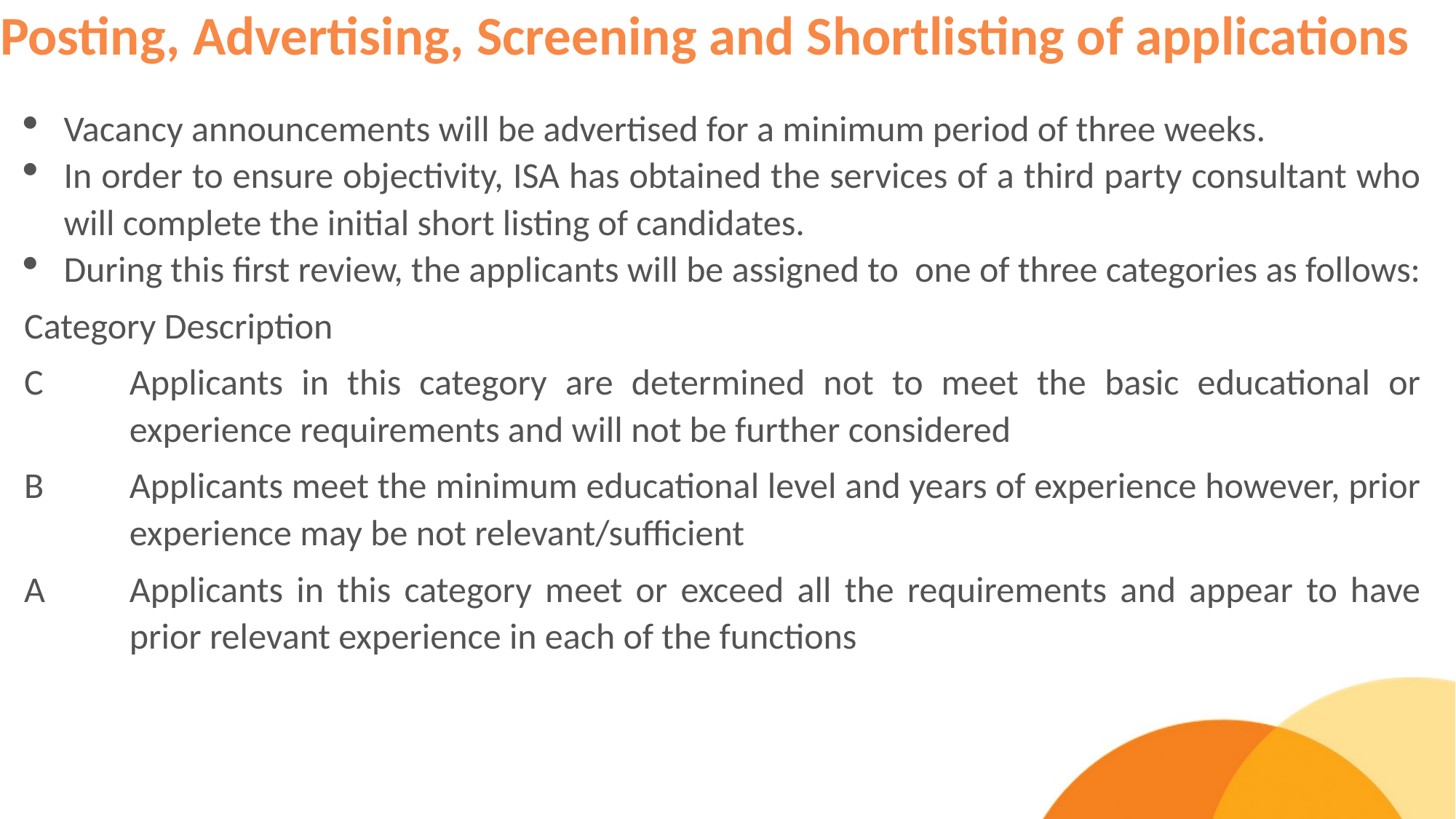

# Posting, Advertising, Screening and Shortlisting of applications
Vacancy announcements will be advertised for a minimum period of three weeks.
In order to ensure objectivity, ISA has obtained the services of a third party consultant who will complete the initial short listing of candidates.
During this first review, the applicants will be assigned to  one of three categories as follows:
Category Description
C	Applicants in this category are determined not to meet the basic educational or experience requirements and will not be further considered
B	Applicants meet the minimum educational level and years of experience however, prior experience may be not relevant/sufficient
A	Applicants in this category meet or exceed all the requirements and appear to have prior relevant experience in each of the functions